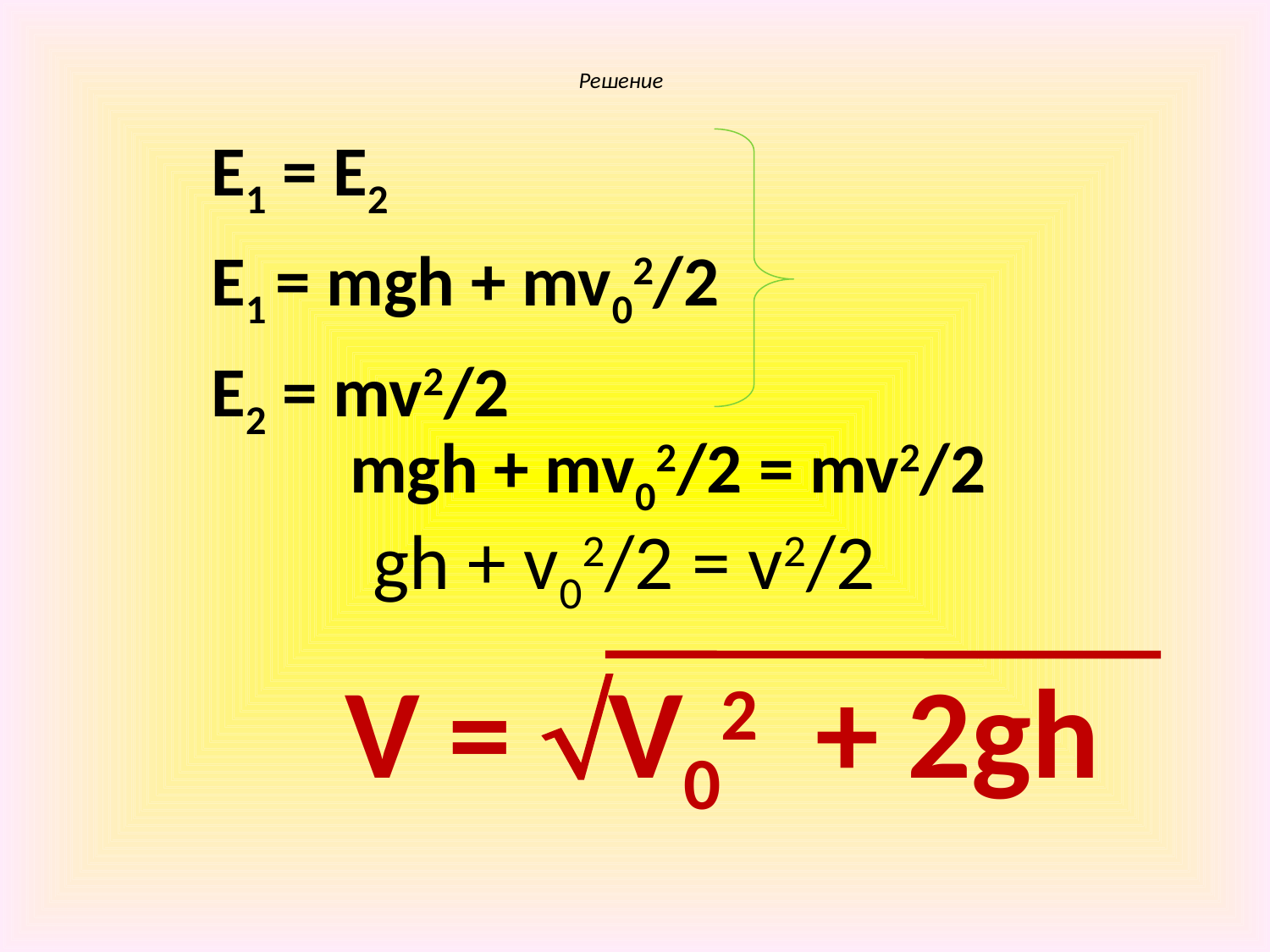

# Решение
Е1 = Е2
Е1 = mgh + mv02/2
E2 = mv2/2

mgh + mv02/2 = mv2/2
   gh + v02/2 = v2/2

V = √V02  + 2gh